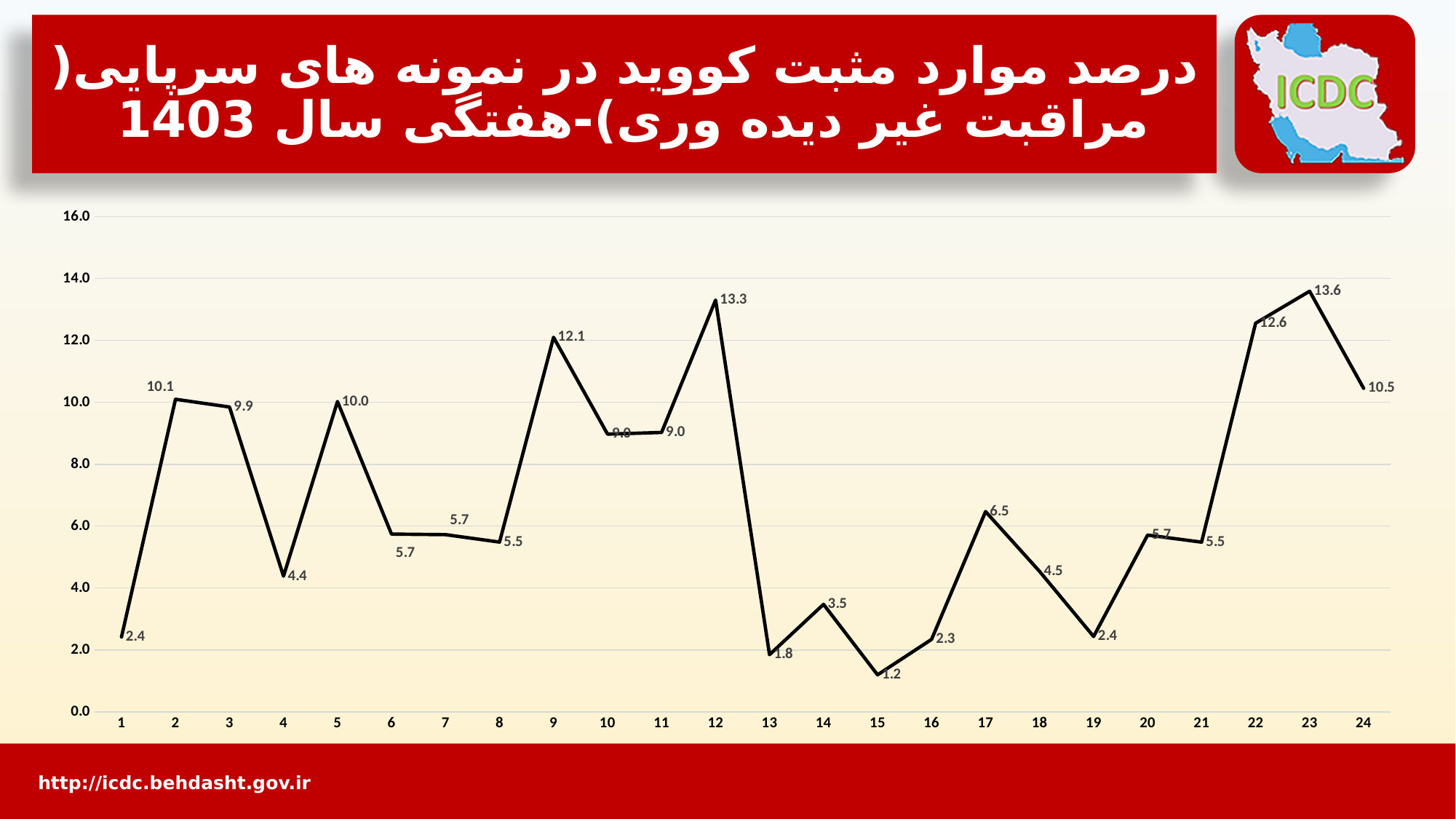

# درصد موارد مثبت کووید در نمونه های سرپایی( مراقبت غیر دیده وری)-هفتگی سال 1403

### Chart

| Category |  |
|---|---|